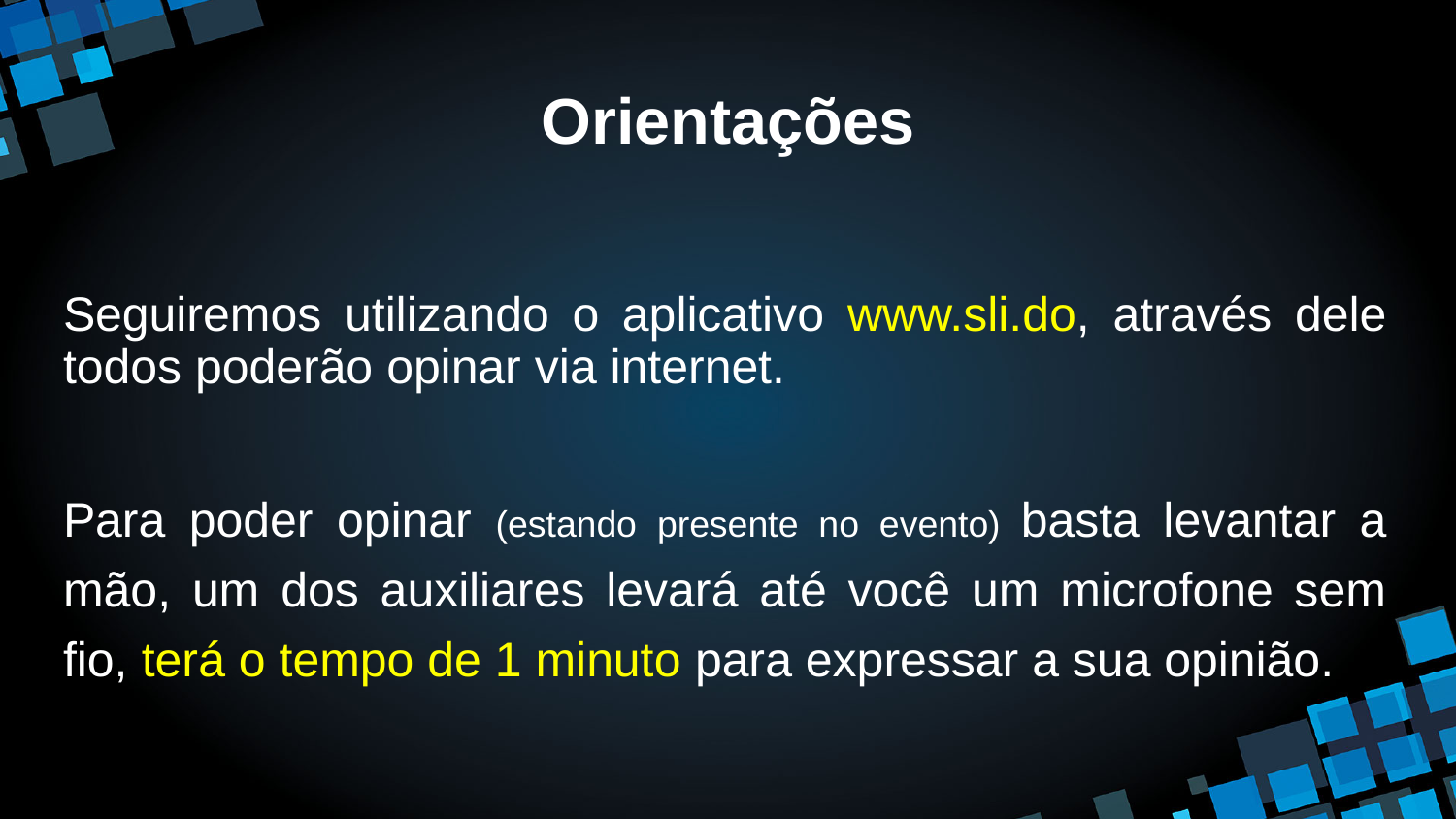

# Orientações

Seguiremos utilizando o aplicativo www.sli.do, através dele todos poderão opinar via internet.

Para poder opinar (estando presente no evento) basta levantar a mão, um dos auxiliares levará até você um microfone sem fio, terá o tempo de 1 minuto para expressar a sua opinião.